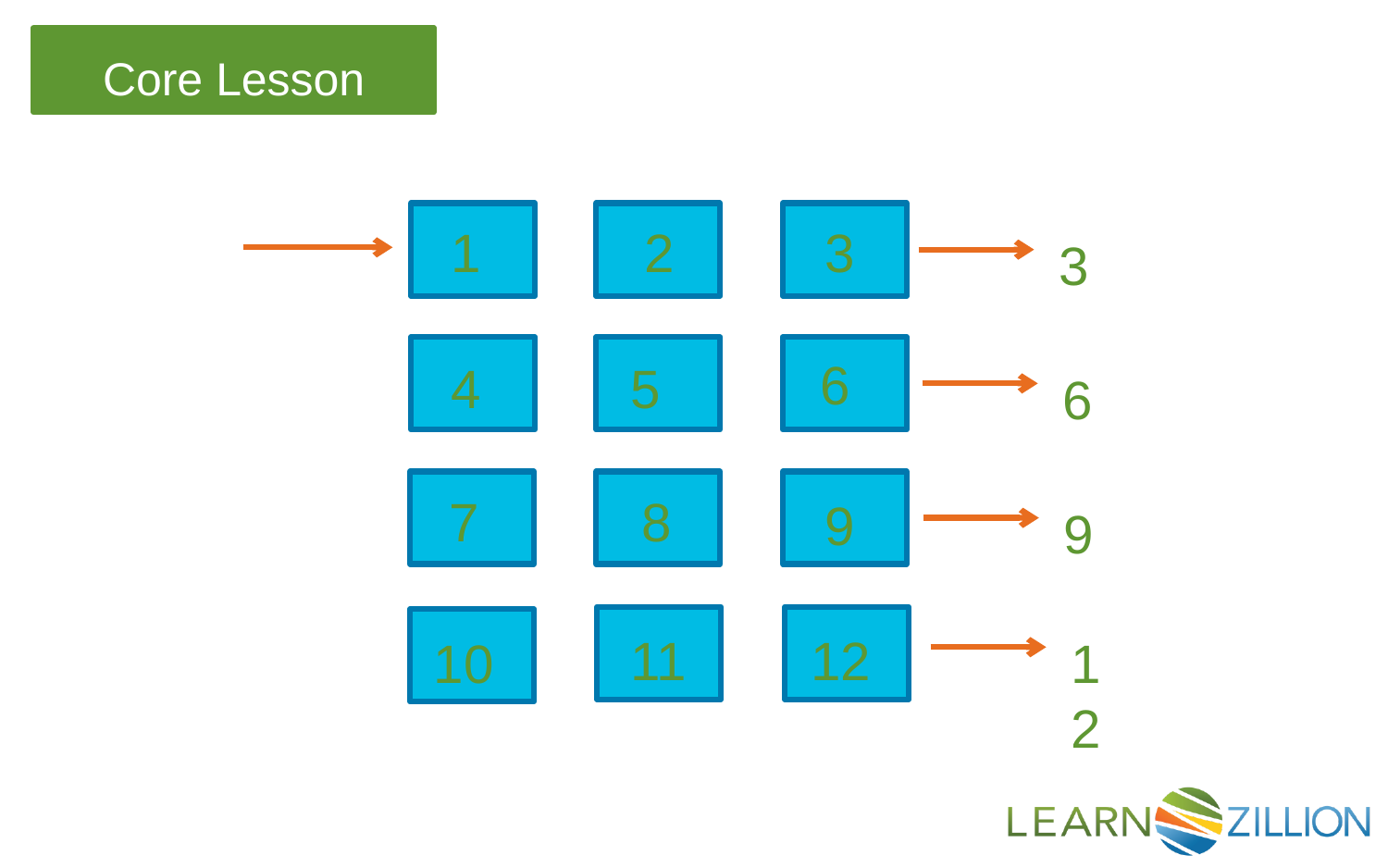

1
2
3
3

6
5
4
6

7
8
9
9

12
11
10
12